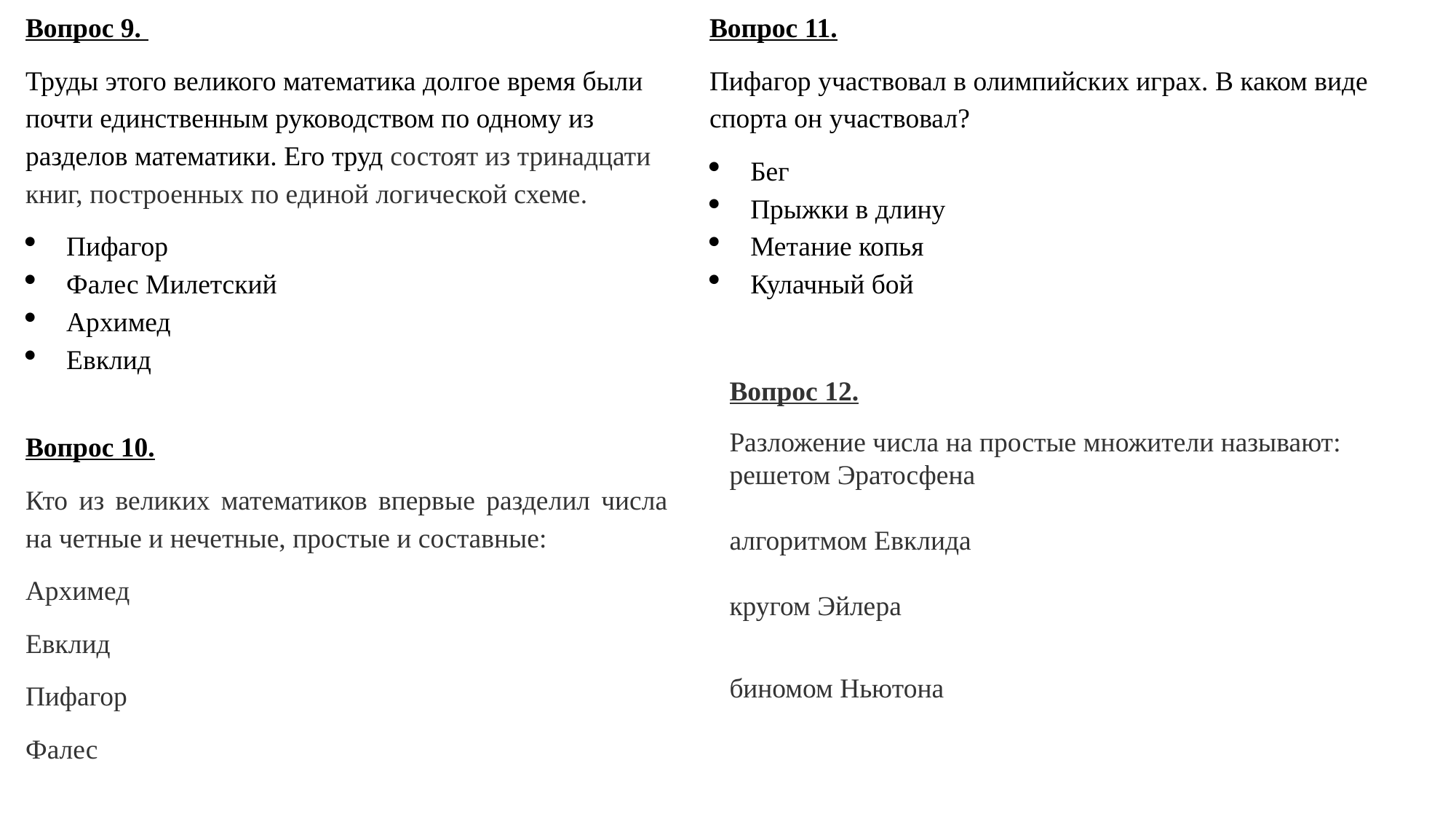

Вопрос 9.
Труды этого великого математика долгое время были почти единственным руководством по одному из разделов математики. Его труд состоят из тринадцати книг, построенных по единой логической схеме.
Пифагор
Фалес Милетский
Архимед
Евклид
Вопрос 11.
Пифагор участвовал в олимпийских играх. В каком виде спорта он участвовал?
Бег
Прыжки в длину
Метание копья
Кулачный бой
Вопрос 12.
Разложение числа на простые множители называют:
решетом Эратосфена

алгоритмом Евклида

кругом Эйлера

биномом Ньютона
Вопрос 10.
Кто из великих математиков впервые разделил числа на четные и нечетные, простые и составные:
Архимед
Евклид
Пифагор
Фалес